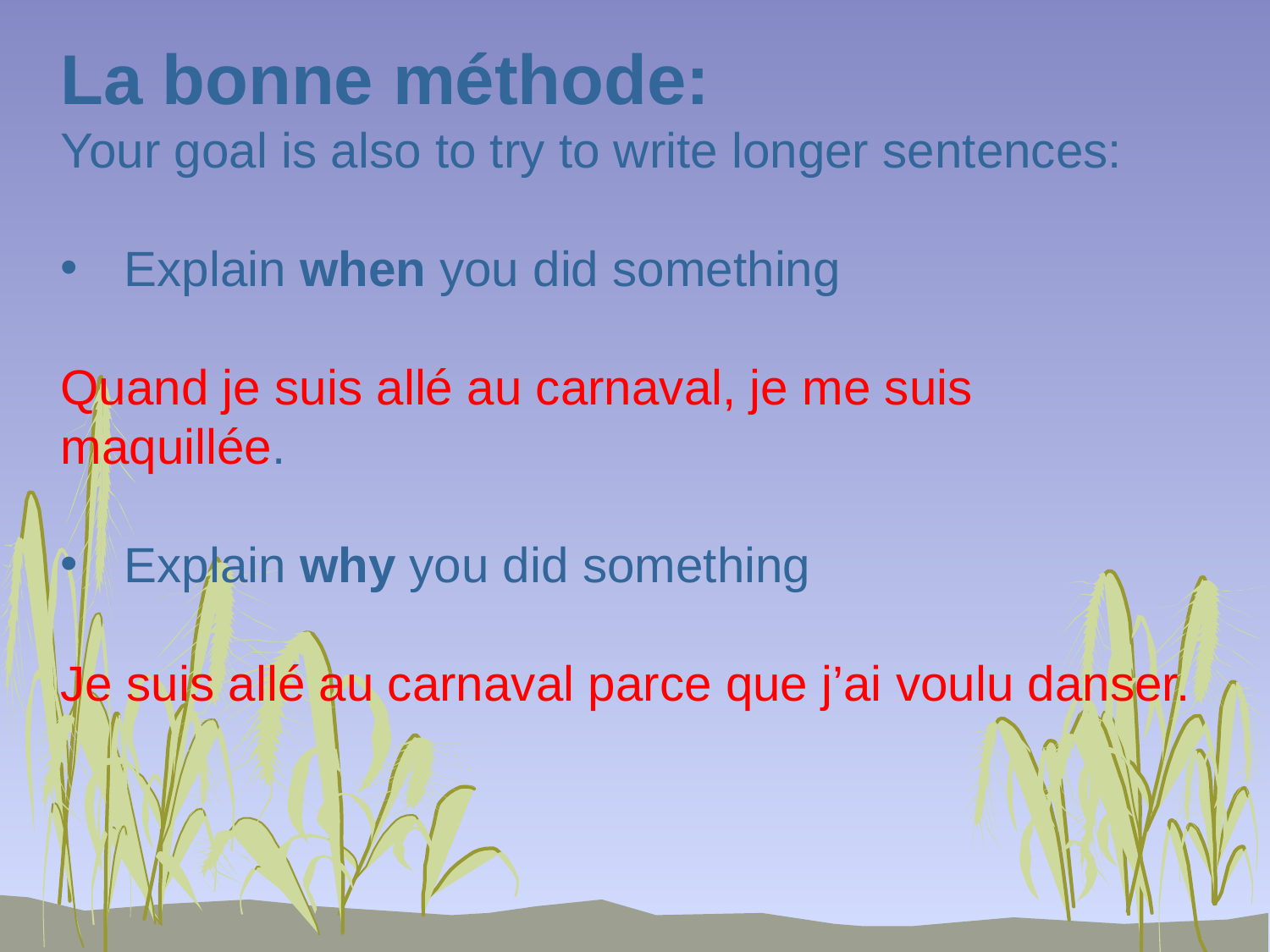

La bonne méthode:
Your goal is also to try to write longer sentences:

Explain when you did something

Quand je suis allé au carnaval, je me suis maquillée.

Explain why you did something

Je suis allé au carnaval parce que j’ai voulu danser.